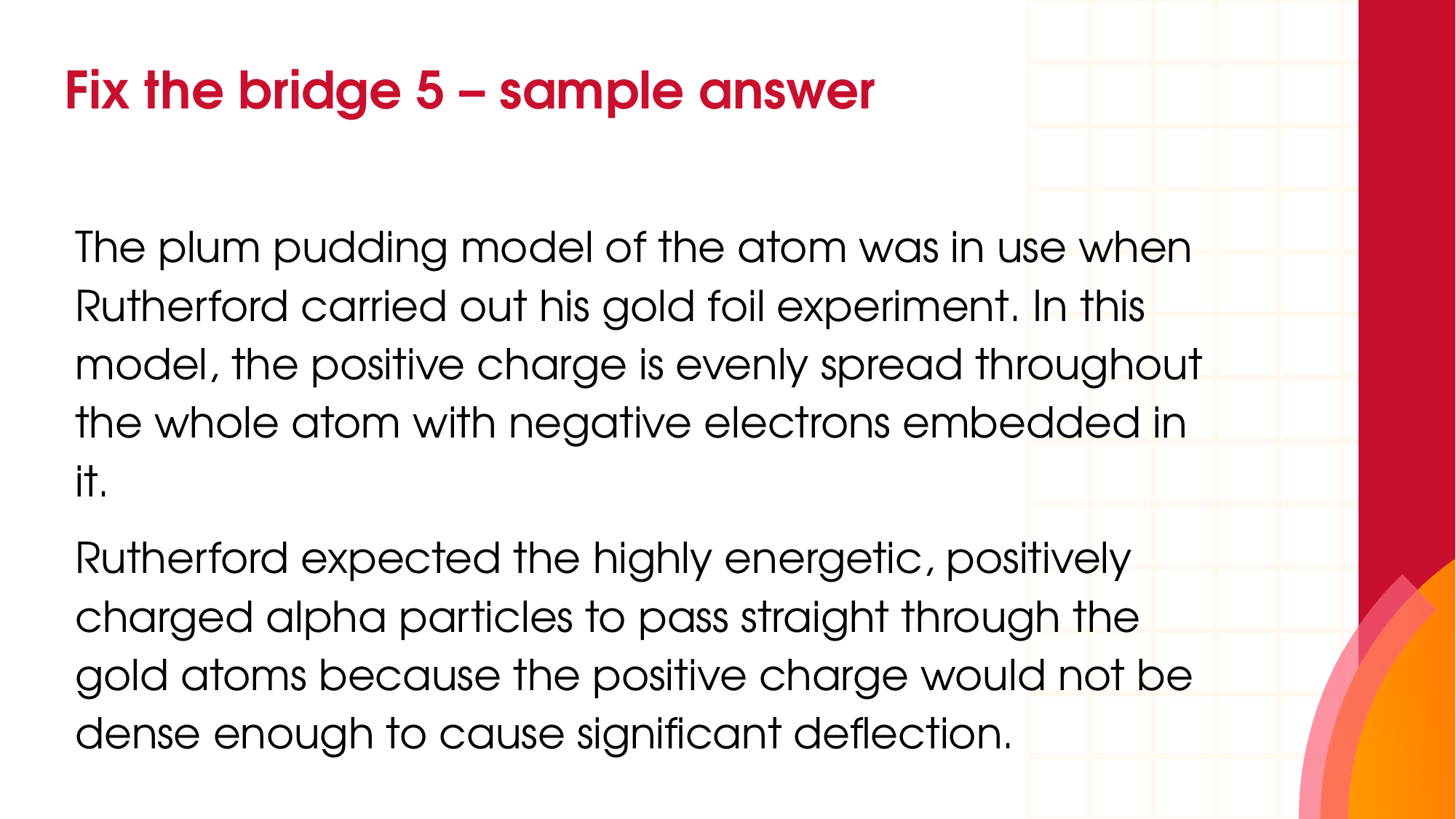

# Fix the bridge 5 – sample answer

The plum pudding model of the atom was in use when Rutherford carried out his gold foil experiment. In this model, the positive charge is evenly spread throughout the whole atom with negative electrons embedded in it.
Rutherford expected the highly energetic, positively charged alpha particles to pass straight through the gold atoms because the positive charge would not be dense enough to cause significant deflection.